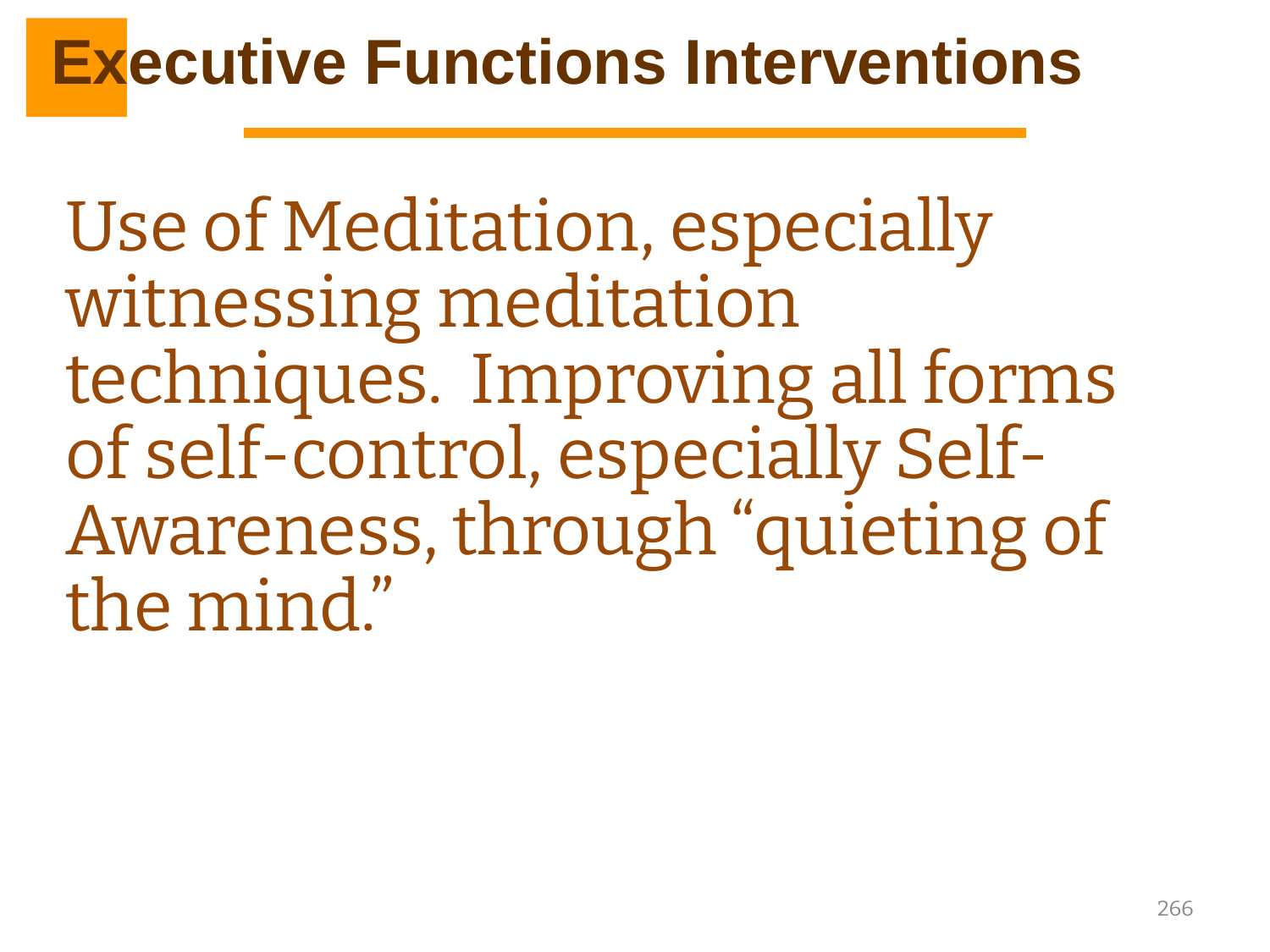

Executive Functions Interventions

Use of Meditation, especially witnessing meditation techniques.  Improving all forms of self-control, especially Self-Awareness, through “quieting of the mind.”
266